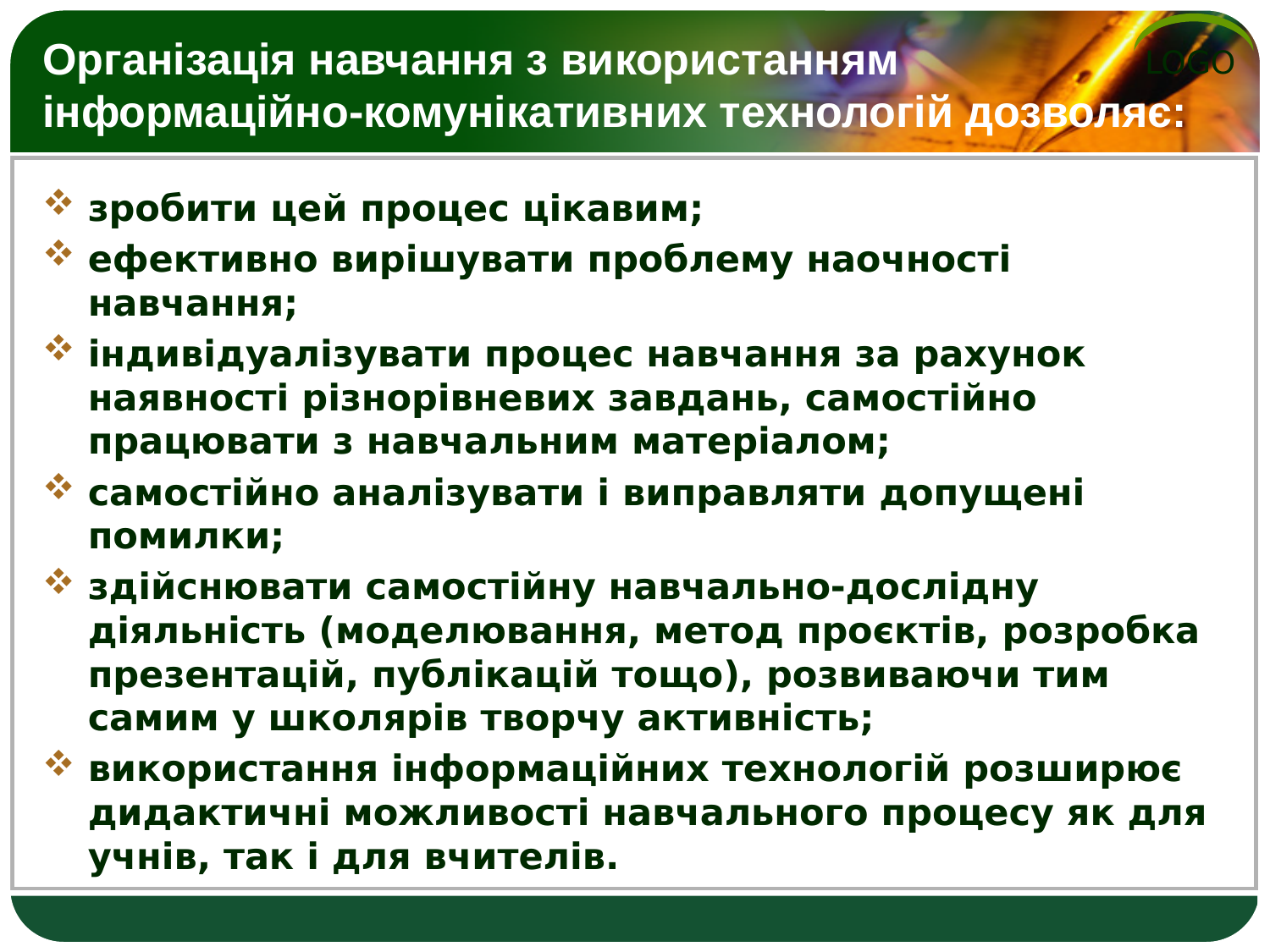

# Організація навчання з використанням інформаційно-комунікативних технологій дозволяє:
зробити цей процес цікавим;
ефективно вирішувати проблему наочності навчання;
індивідуалізувати процес навчання за рахунок наявності різнорівневих завдань, самостійно працювати з навчальним матеріалом;
самостійно аналізувати і виправляти допущені помилки;
здійснювати самостійну навчально-дослідну діяльність (моделювання, метод проєктів, розробка презентацій, публікацій тощо), розвиваючи тим самим у школярів творчу активність;
використання інформаційних технологій розширює дидактичні можливості навчального процесу як для учнів, так і для вчителів.